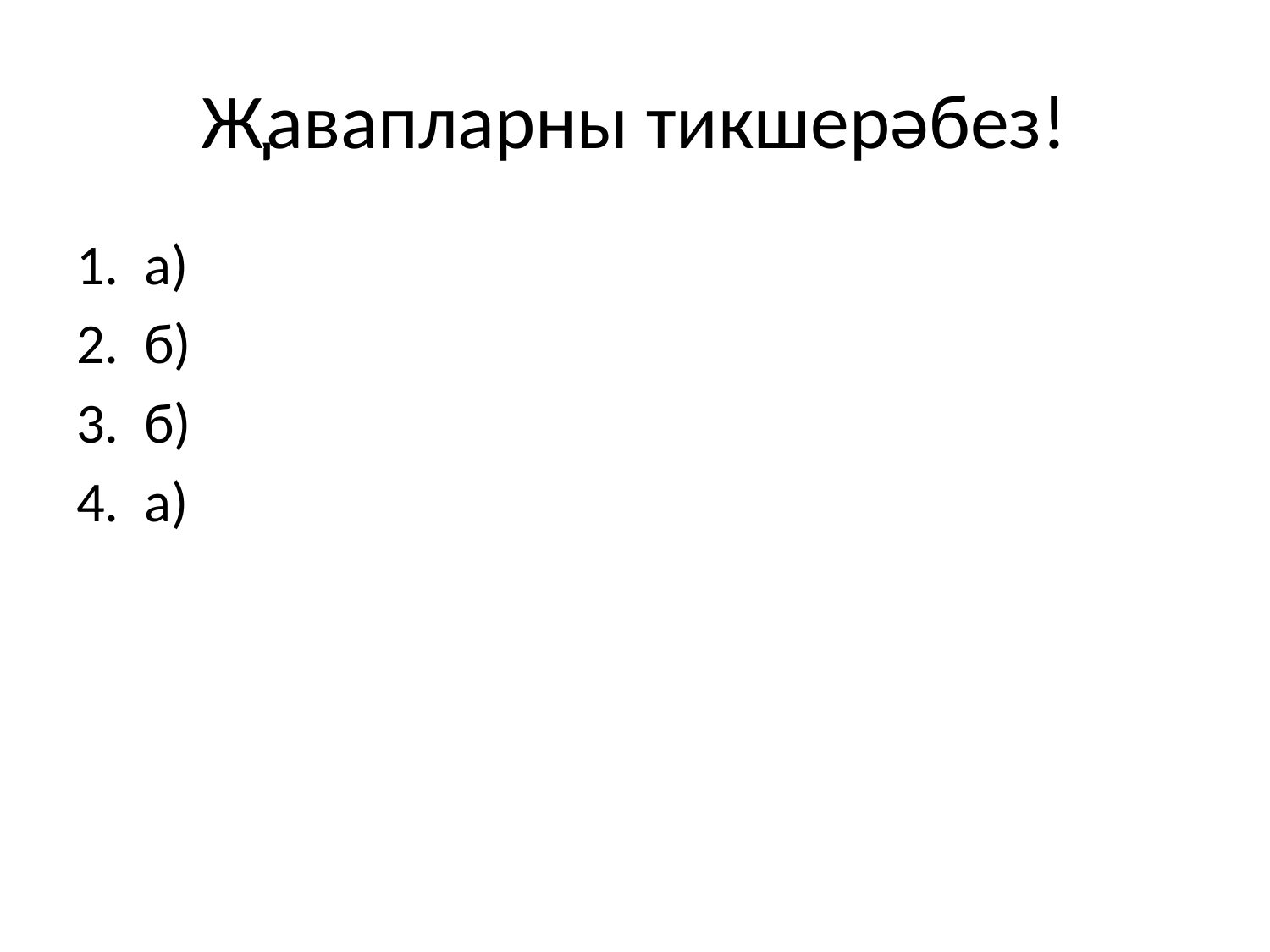

# Җавапларны тикшерәбез!
1.  а)
2.  б)
3.  б)
4.  а)